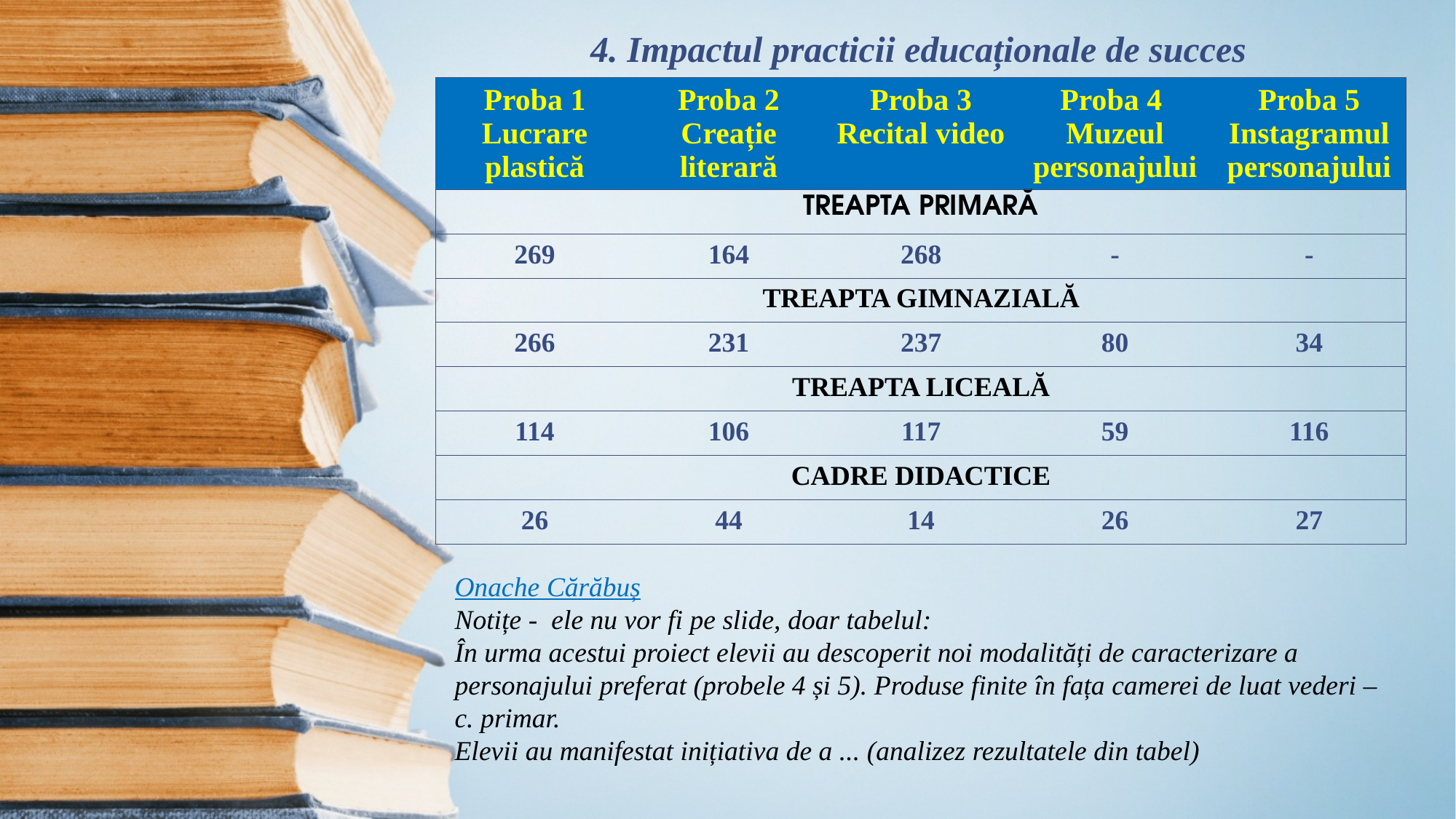

# 4. Impactul practicii educaționale de succes

| Proba 1 Lucrare plastică | Proba 2 Creație literară | Proba 3 Recital video | Proba 4 Muzeul personajului | Proba 5 Instagramul personajului |
| --- | --- | --- | --- | --- |
| TREAPTA PRIMARĂ |  |  |  |  |
| 269 | 164 | 268 | - | - |
| TREAPTA GIMNAZIALĂ |  |  |  |  |
| 266 | 231 | 237 | 80 | 34 |
| TREAPTA LICEALĂ |  |  |  |  |
| 114 | 106 | 117 | 59 | 116 |
| CADRE DIDACTICE |  |  |  |  |
| 26 | 44 | 14 | 26 | 27 |
Onache Cărăbuș
Notițe -  ele nu vor fi pe slide, doar tabelul:
În urma acestui proiect elevii au descoperit noi modalități de caracterizare a personajului preferat (probele 4 și 5). Produse finite în fața camerei de luat vederi – c. primar.
Elevii au manifestat inițiativa de a ... (analizez rezultatele din tabel)